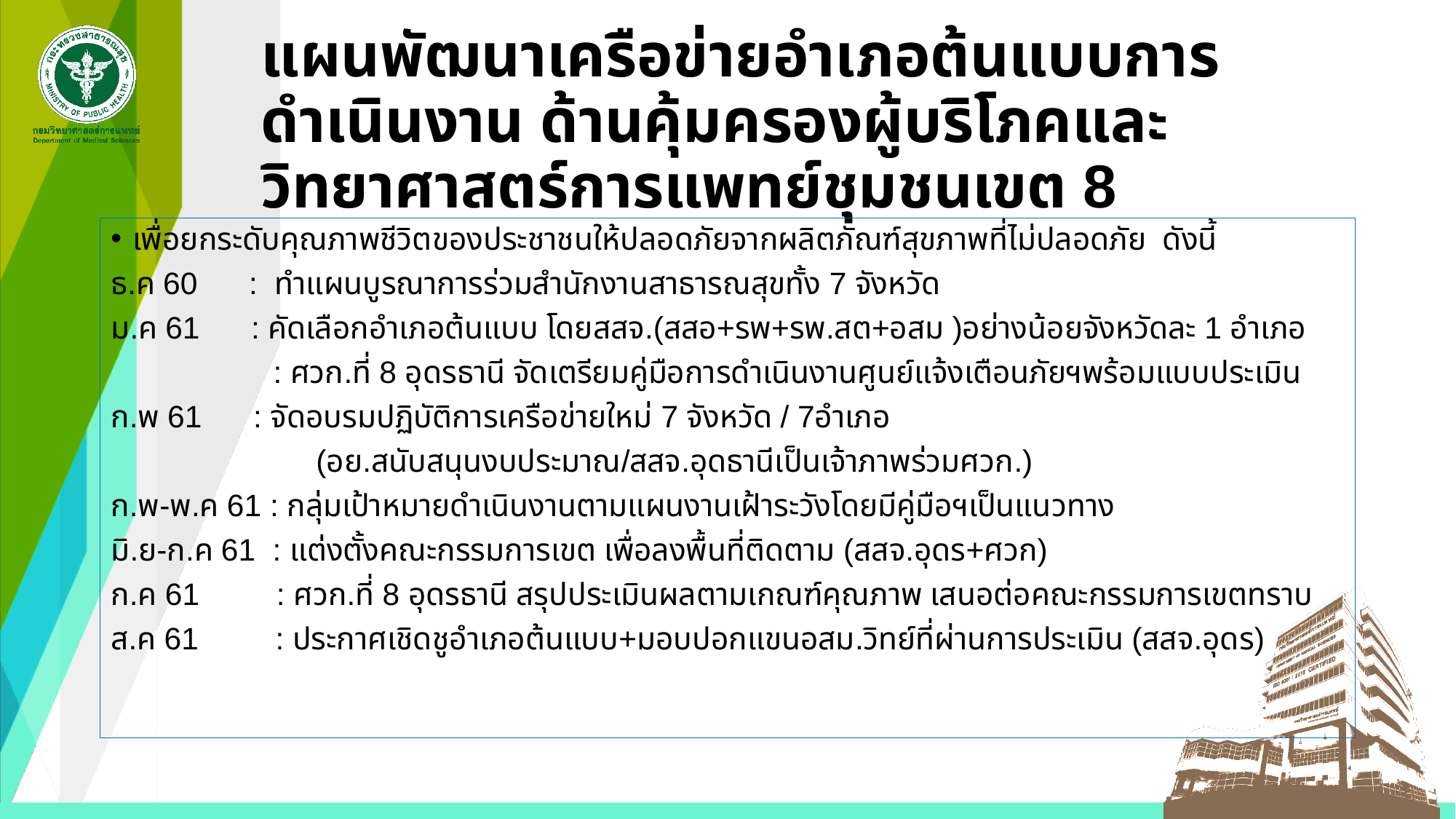

# แผนพัฒนาเครือข่ายอำเภอต้นแบบการดำเนินงาน ด้านคุ้มครองผู้บริโภคและวิทยาศาสตร์การแพทย์ชุมชนเขต 8
เพื่อยกระดับคุณภาพชีวิตของประชาชนให้ปลอดภัยจากผลิตภัณฑ์สุขภาพที่ไม่ปลอดภัย  ดังนี้
ธ.ค 60      :  ทำแผนบูรณาการร่วมสำนักงานสาธารณสุขทั้ง 7 จังหวัด
ม.ค 61      : คัดเลือกอำเภอต้นแบบ โดยสสจ.(สสอ+รพ+รพ.สต+อสม )อย่างน้อยจังหวัดละ 1 อำเภอ
                   : ศวก.ที่ 8 อุดรธานี จัดเตรียมคู่มือการดำเนินงานศูนย์แจ้งเตือนภัยฯพร้อมแบบประเมิน
ก.พ 61      : จัดอบรมปฏิบัติการเครือข่ายใหม่ 7 จังหวัด / 7อำเภอ
                        (อย.สนับสนุนงบประมาณ/สสจ.อุดธานีเป็นเจ้าภาพร่วมศวก.)
ก.พ-พ.ค 61 : กลุ่มเป้าหมายดำเนินงานตามแผนงานเฝ้าระวังโดยมีคู่มือฯเป็นแนวทาง
มิ.ย-ก.ค 61  : แต่งตั้งคณะกรรมการเขต เพื่อลงพื้นที่ติดตาม (สสจ.อุดร+ศวก)
ก.ค 61         : ศวก.ที่ 8 อุดรธานี สรุปประเมินผลตามเกณฑ์คุณภาพ เสนอต่อคณะกรรมการเขตทราบ
ส.ค 61         : ประกาศเชิดชูอำเภอต้นแบบ+มอบปอกแขนอสม.วิทย์ที่ผ่านการประเมิน (สสจ.อุดร)